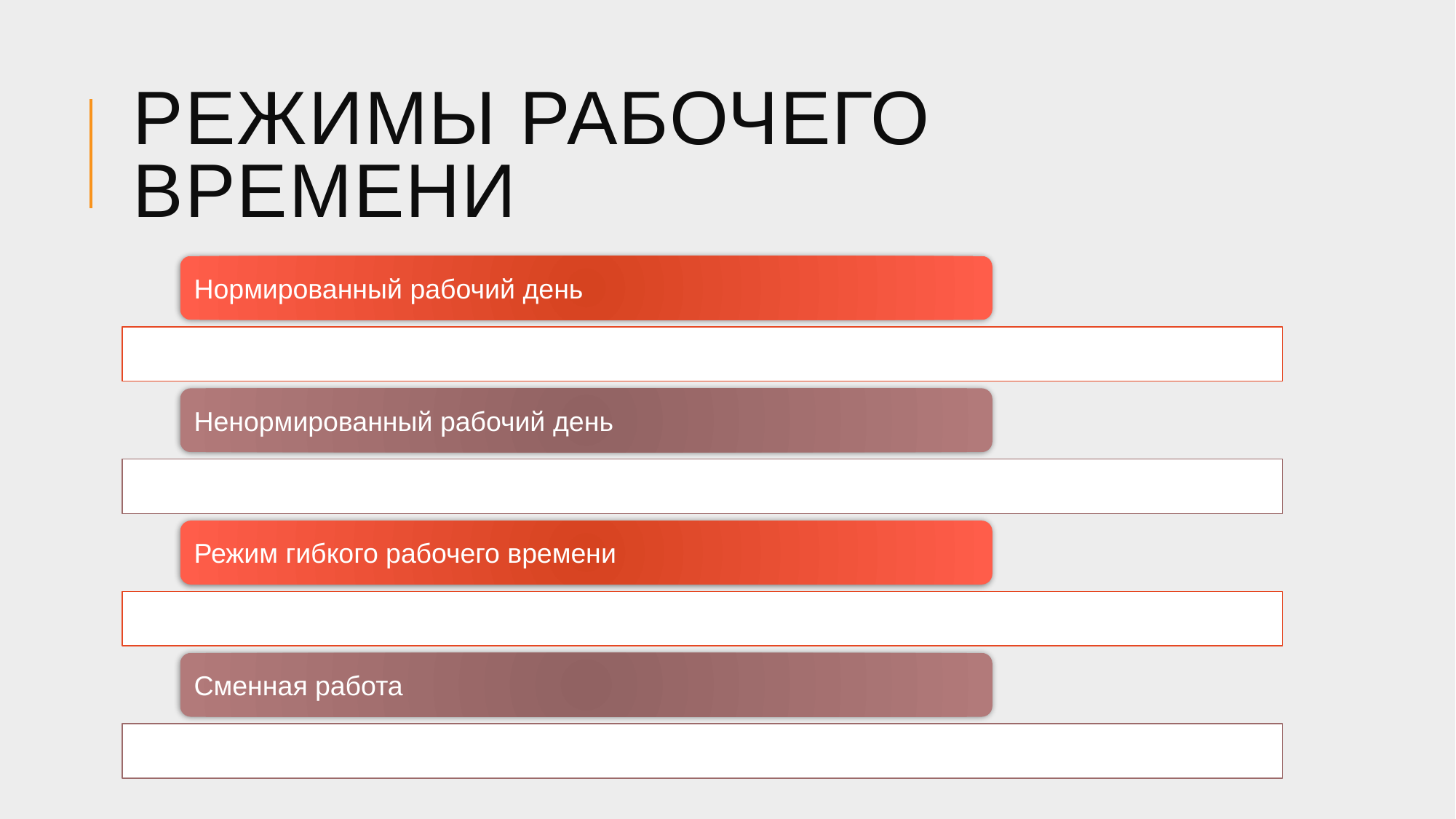

# Режимы рабочего времени
Нормированный рабочий день
Ненормированный рабочий день
Режим гибкого рабочего времени
Сменная работа